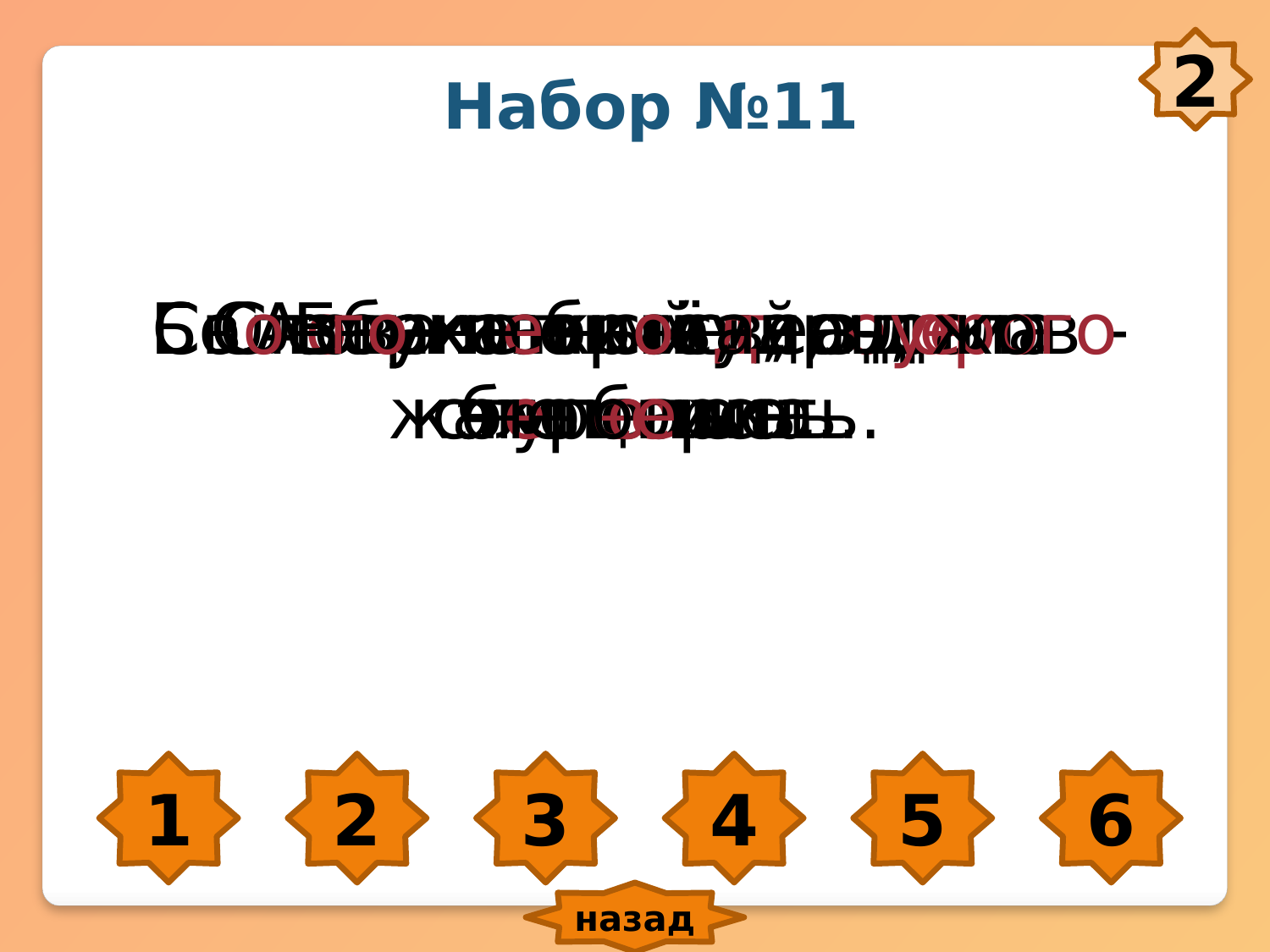

2
Набор №11
Болен – лечись, а здоров - берегись.
Слова что снег, а дела что сажа.
Азбука – к мудрости ступенька.
Бархатный весь, а жальце есть.
Слова как мёд, а дела как полынь.
Своего не бросай, чужого не бери.
1
2
3
4
5
6
назад